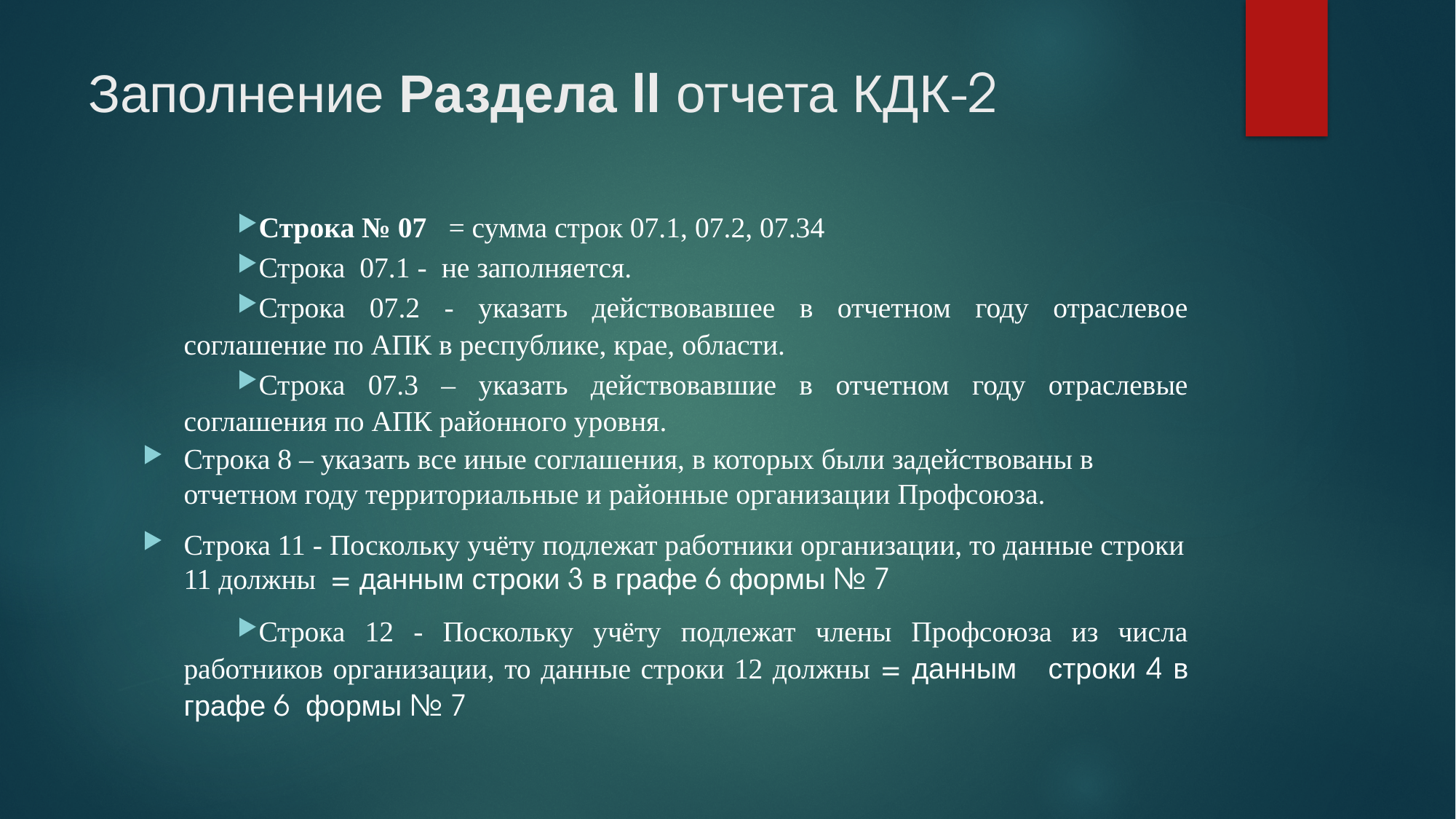

# Заполнение Раздела II отчета КДК-2
Строка № 07   = сумма строк 07.1, 07.2, 07.34
Строка  07.1 -  не заполняется.
Строка 07.2 - указать действовавшее в отчетном году отраслевое соглашение по АПК в республике, крае, области.
Строка 07.3 – указать действовавшие в отчетном году отраслевые соглашения по АПК районного уровня.
Строка 8 – указать все иные соглашения, в которых были задействованы в отчетном году территориальные и районные организации Профсоюза.
Cтрока 11 - Поскольку учёту подлежат работники организации, то данные строки 11 должны  = данным строки 3 в графе 6 формы № 7
Строка 12 - Поскольку учёту подлежат члены Профсоюза из числа работников организации, то данные строки 12 должны = данным   строки 4 в графе 6  формы № 7